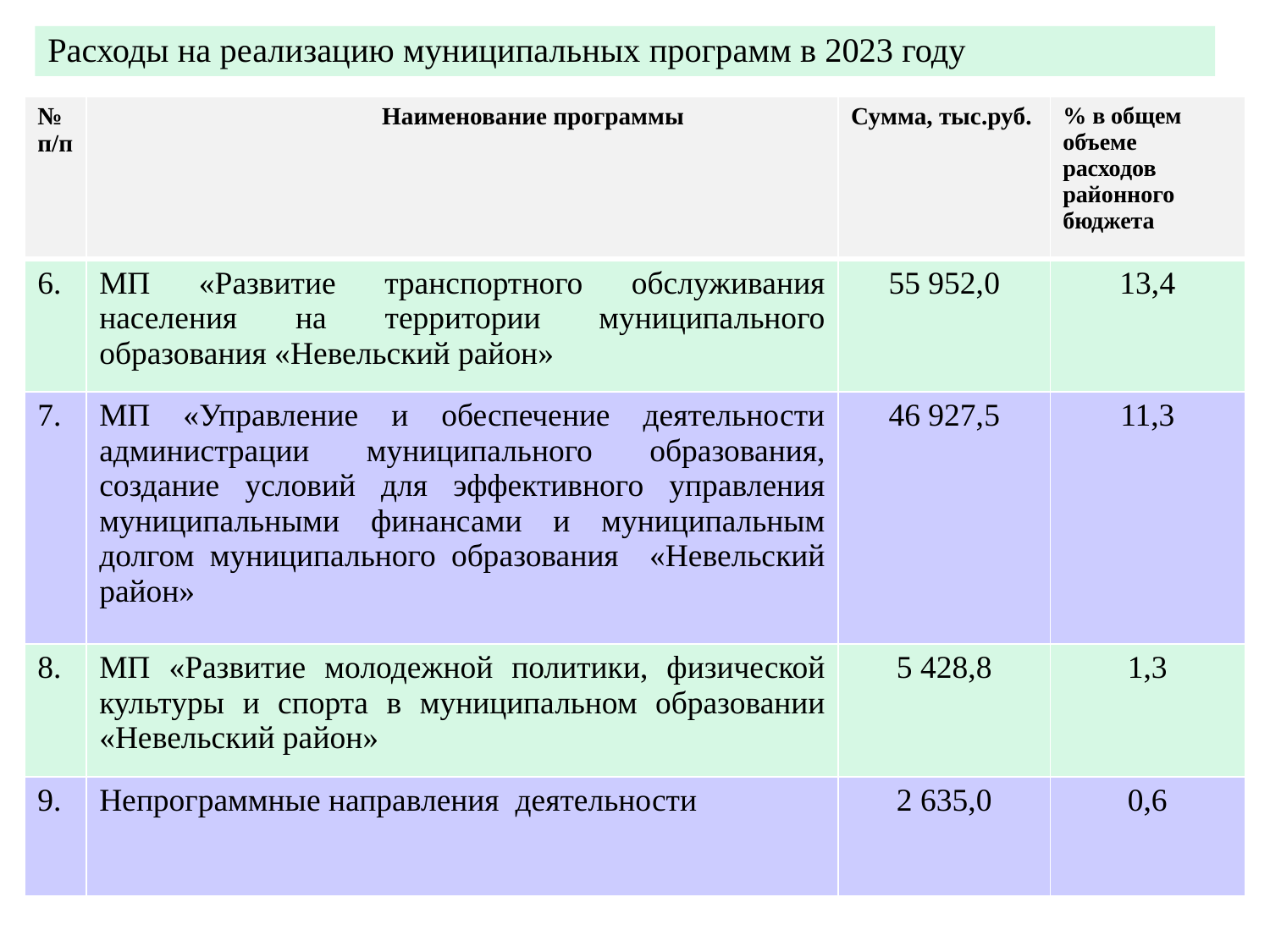

# Расходы на реализацию муниципальных программ в 2023 году
| № п/п | Наименование программы | Сумма, тыс.руб. | % в общем объеме расходов районного бюджета |
| --- | --- | --- | --- |
| 6. | МП «Развитие транспортного обслуживания населения на территории муниципального образования «Невельский район» | 55 952,0 | 13,4 |
| 7. | МП «Управление и обеспечение деятельности администрации муниципального образования, создание условий для эффективного управления муниципальными финансами и муниципальным долгом муниципального образования «Невельский район» | 46 927,5 | 11,3 |
| 8. | МП «Развитие молодежной политики, физической культуры и спорта в муниципальном образовании «Невельский район» | 5 428,8 | 1,3 |
| 9. | Непрограммные направления деятельности | 2 635,0 | 0,6 |